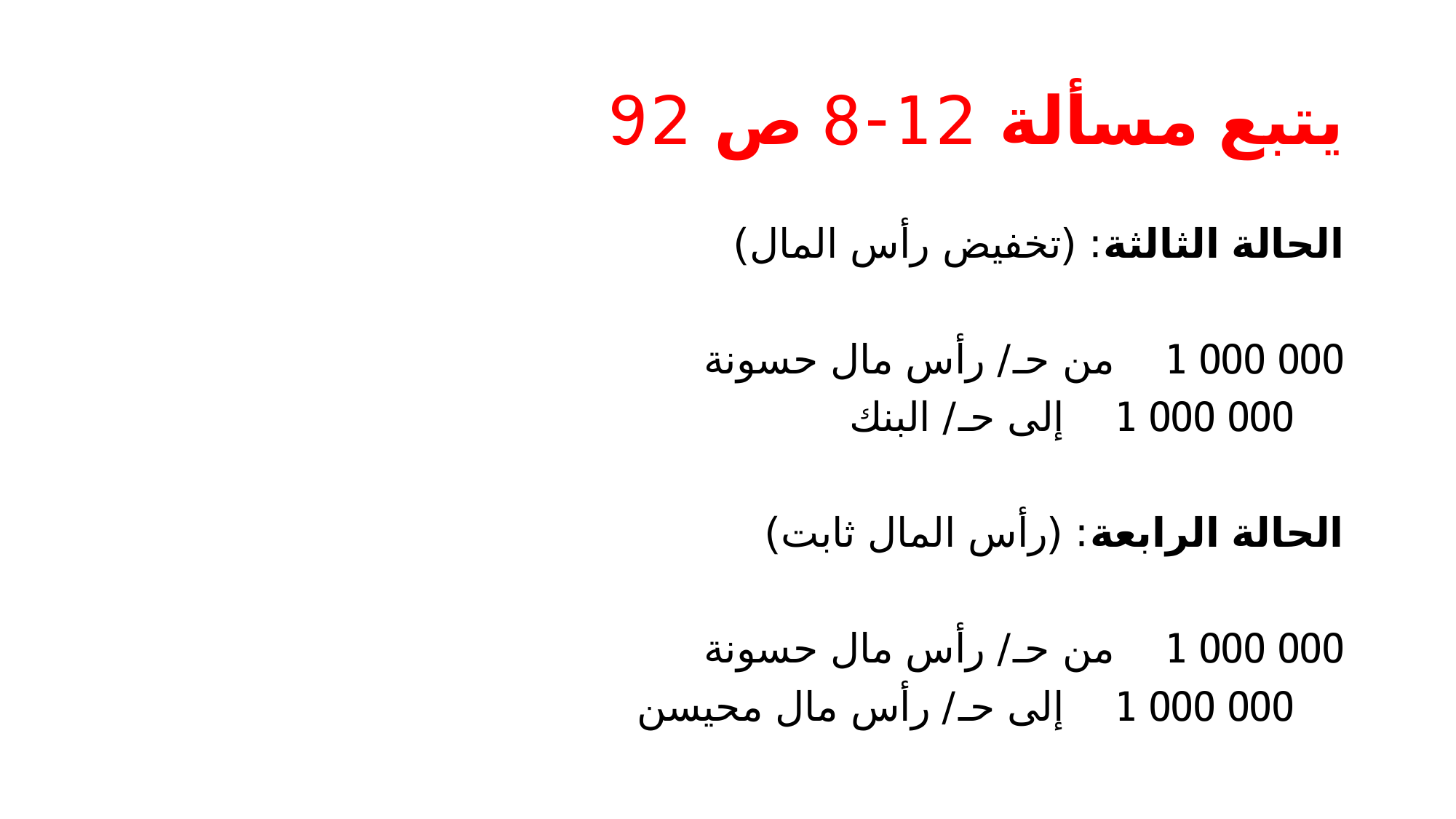

# يتبع مسألة 12-8 ص 92
الحالة الثالثة: (تخفيض رأس المال)

000 000 1    من حـ/ رأس مال حسونة
    000 000 1    إلى حـ/ البنك

الحالة الرابعة: (رأس المال ثابت)

000 000 1    من حـ/ رأس مال حسونة
    000 000 1    إلى حـ/ رأس مال محيسن